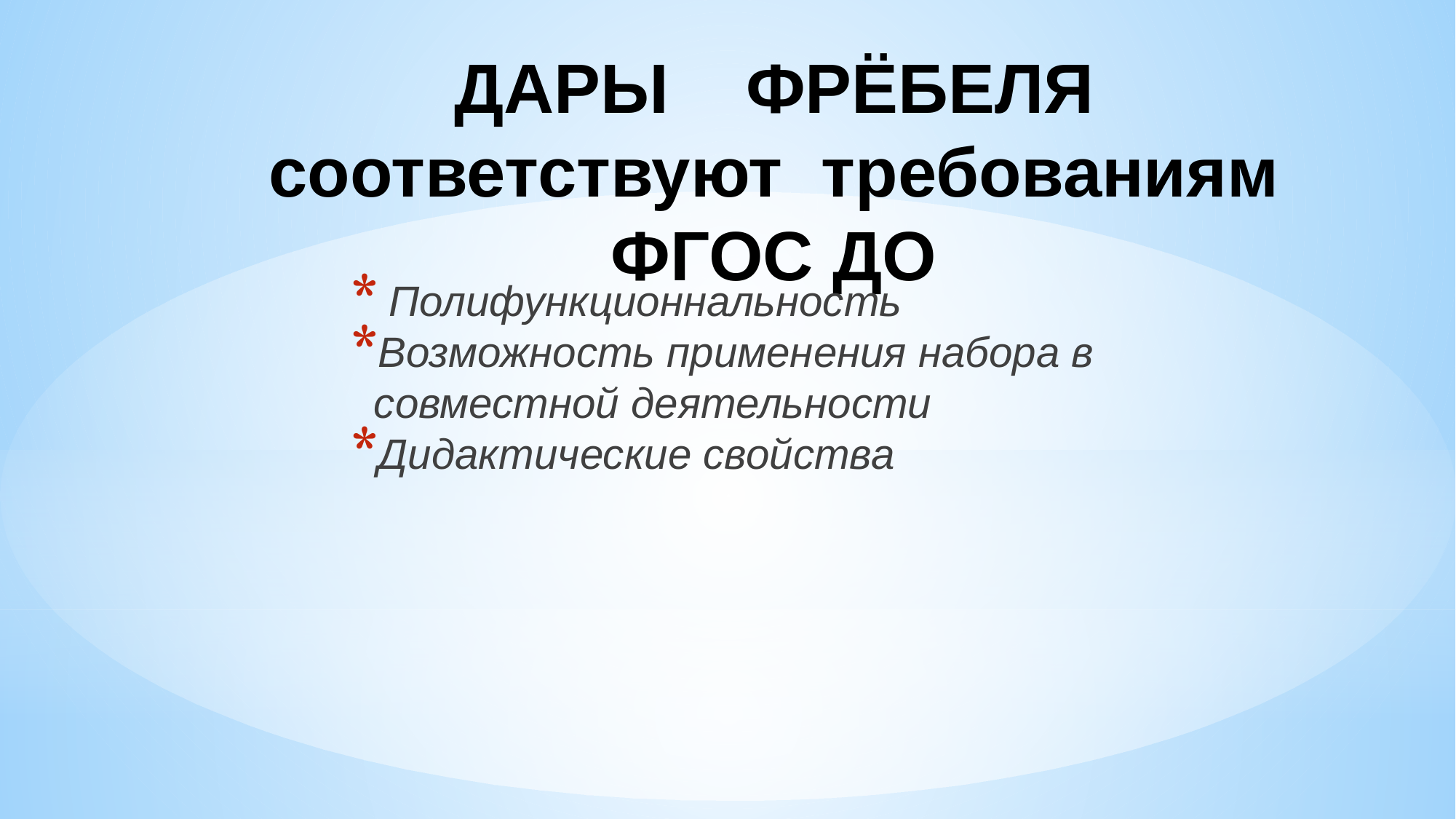

ДАРЫ    ФРЁБЕЛЯ соответствуют  требованиям ФГОС ДО
 Полифункционнальность
Возможность применения набора в совместной деятельности
Дидактические свойства